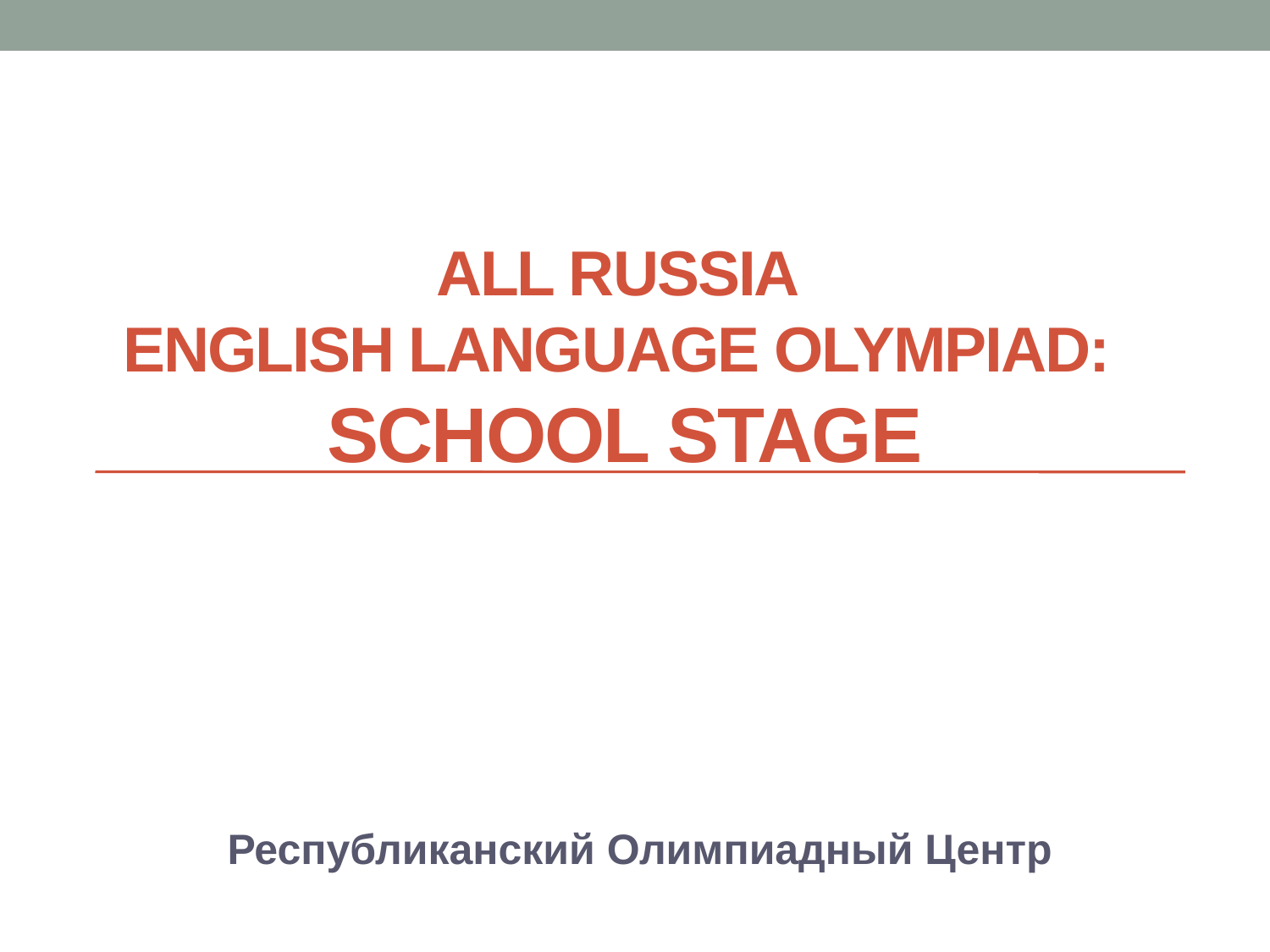

#
all Russia
English language Olympiad:
school stage
Республиканский Олимпиадный Центр